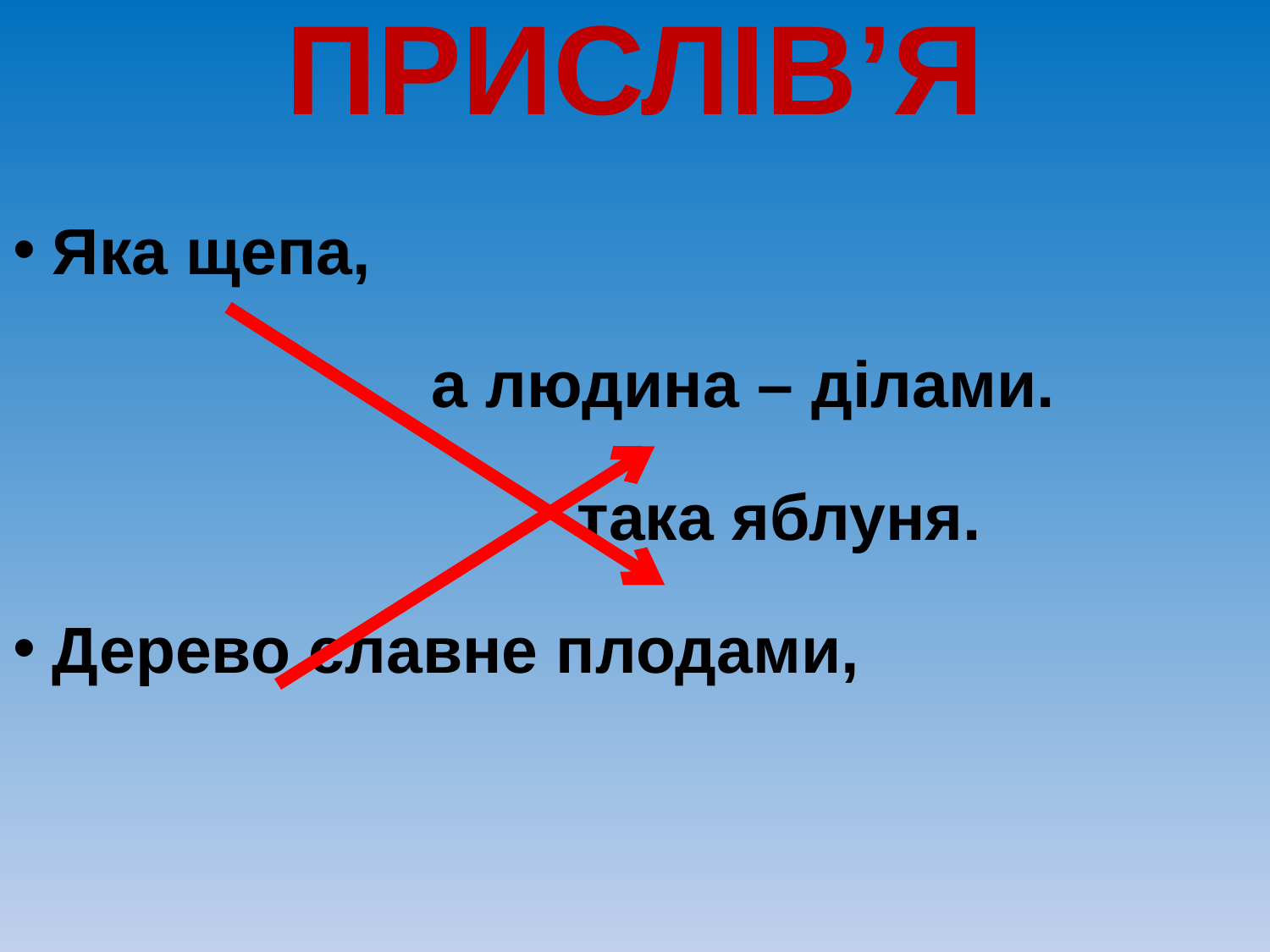

# ПРИСЛІВ’Я
Яка щепа,
                       а людина – ділами.
                               така яблуня.
Дерево славне плодами,